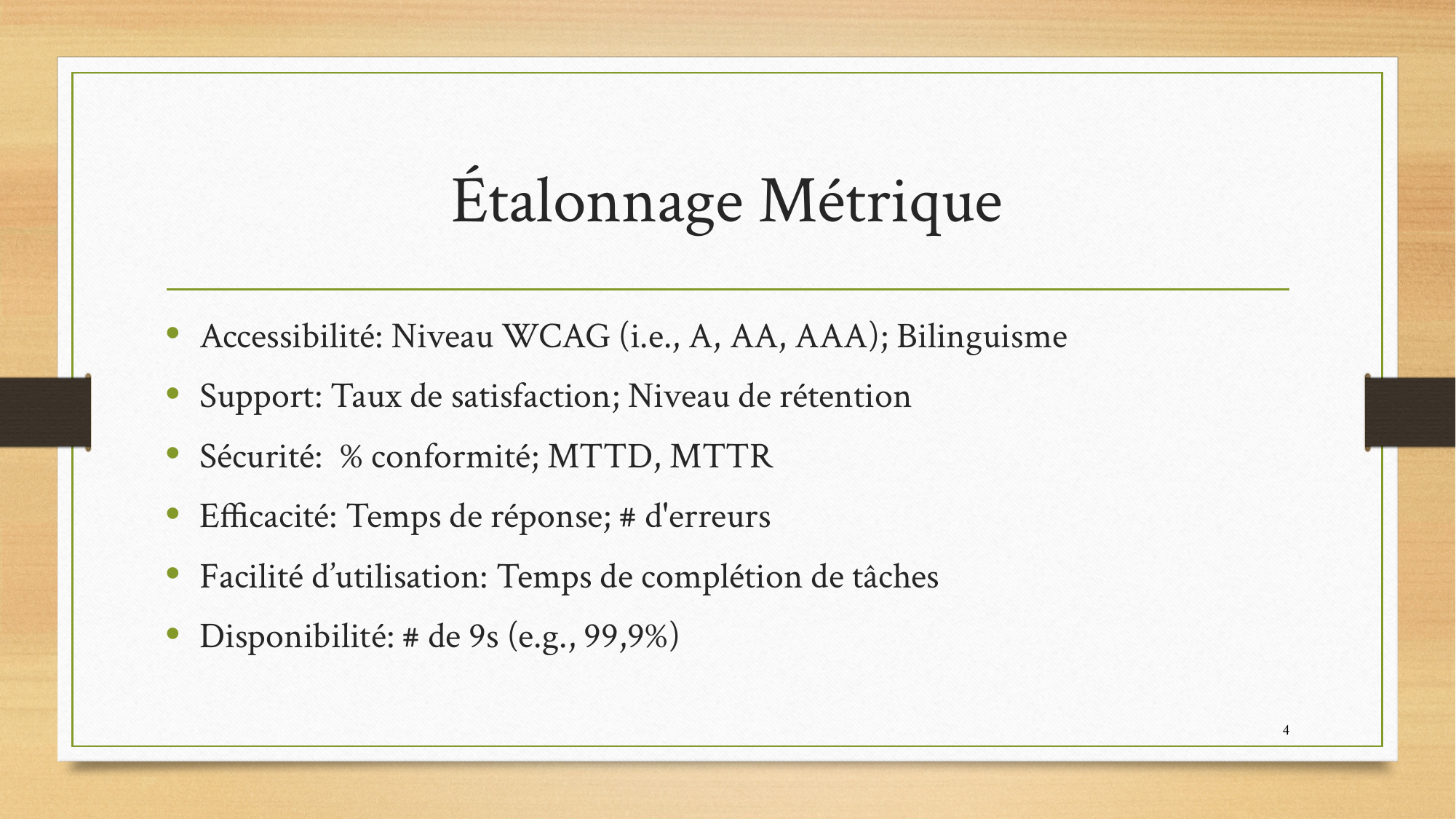

# Étalonnage Métrique
Accessibilité: Niveau WCAG (i.e., A, AA, AAA); Bilinguisme
Support: Taux de satisfaction; Niveau de rétention
Sécurité:  % conformité; MTTD, MTTR
Efficacité: Temps de réponse; # d'erreurs
Facilité d’utilisation: Temps de complétion de tâches
Disponibilité: # de 9s (e.g., 99,9%)

4